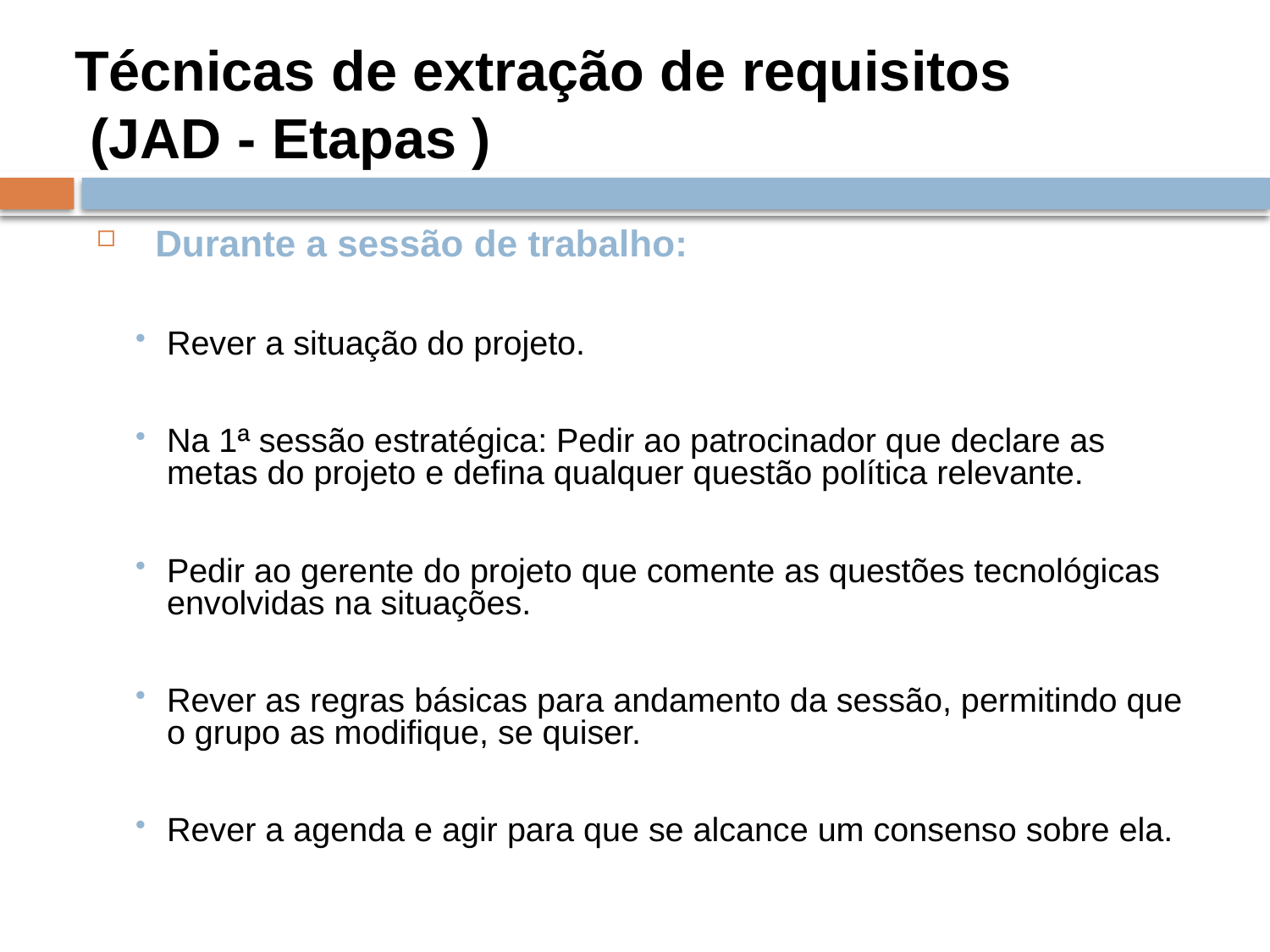

Técnicas de extração de requisitos
 (JAD - Etapas )
Durante a sessão de trabalho:

Rever a situação do projeto.

Na 1ª sessão estratégica: Pedir ao patrocinador que declare as metas do projeto e defina qualquer questão política relevante.

Pedir ao gerente do projeto que comente as questões tecnológicas envolvidas na situações.

Rever as regras básicas para andamento da sessão, permitindo que o grupo as modifique, se quiser.

Rever a agenda e agir para que se alcance um consenso sobre ela.